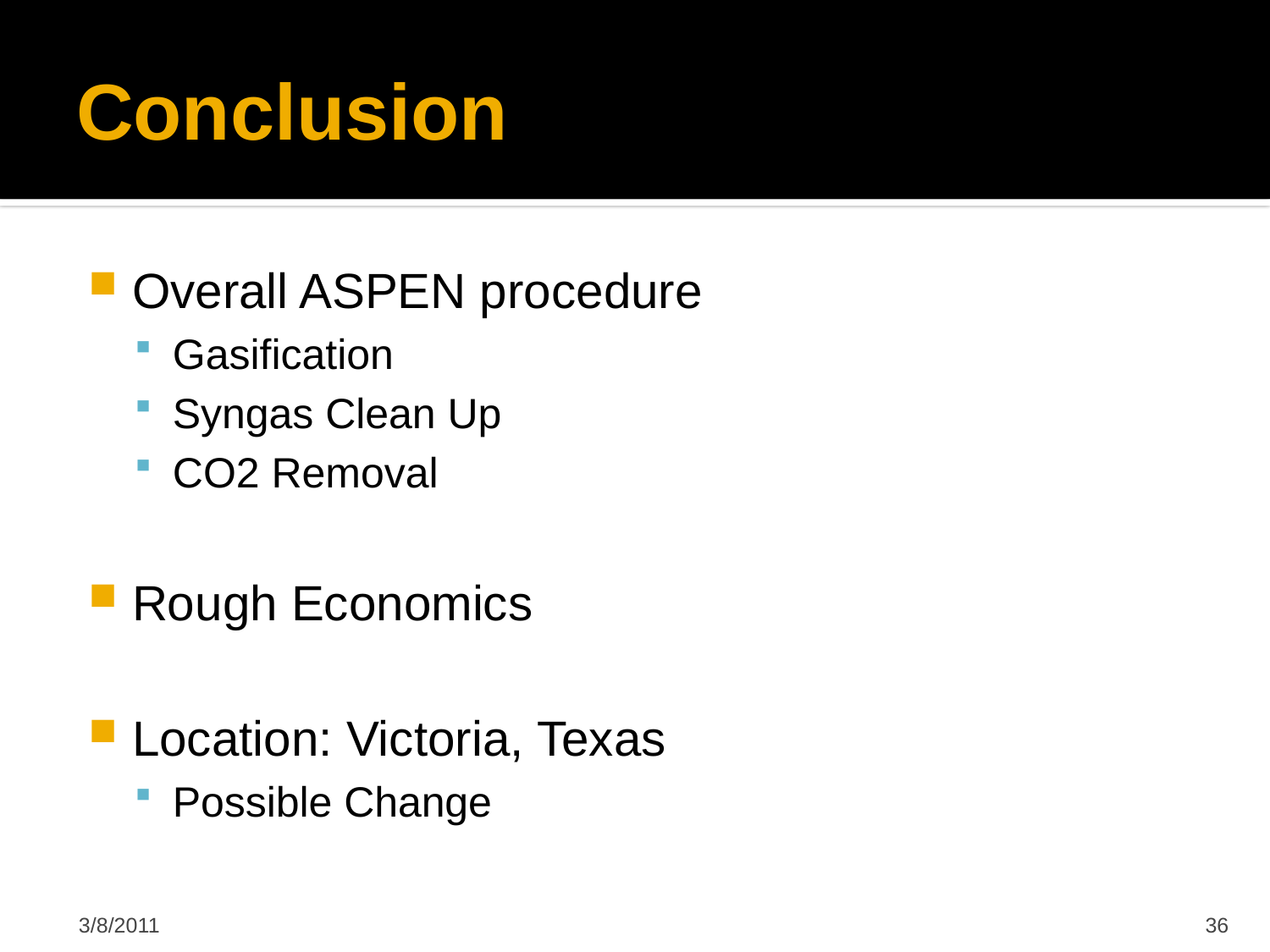

# Conclusion
Overall ASPEN procedure
Gasification
Syngas Clean Up
CO2 Removal

Rough Economics

Location: Victoria, Texas
Possible Change
3/8/2011
36